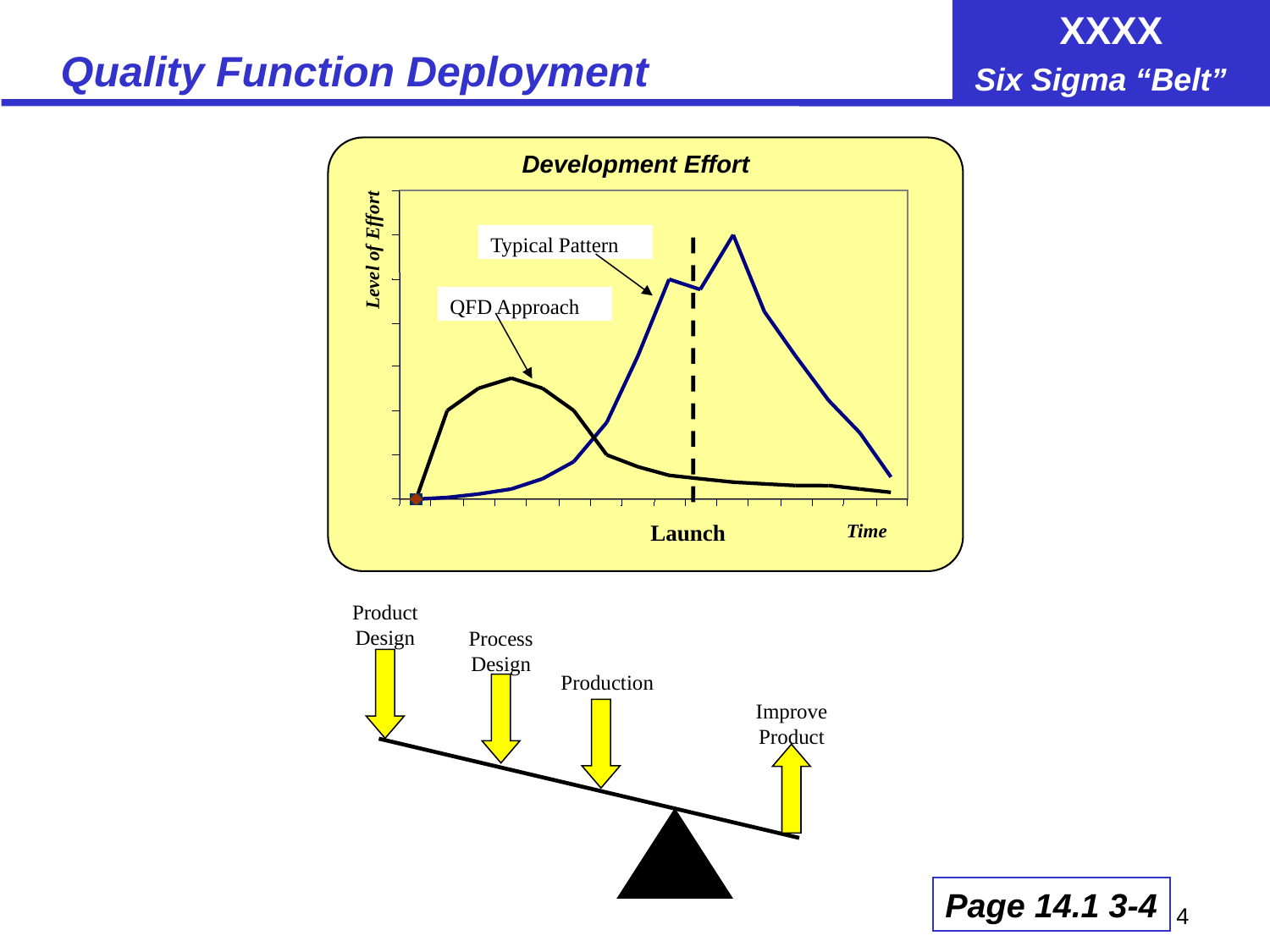

# Quality Function Deployment

Development Effort

Typical Pattern

Level of Effort

QFD Approach

Launch
Time
Product Design
Process Design

Production

Improve Product

Page 14.1 3-4